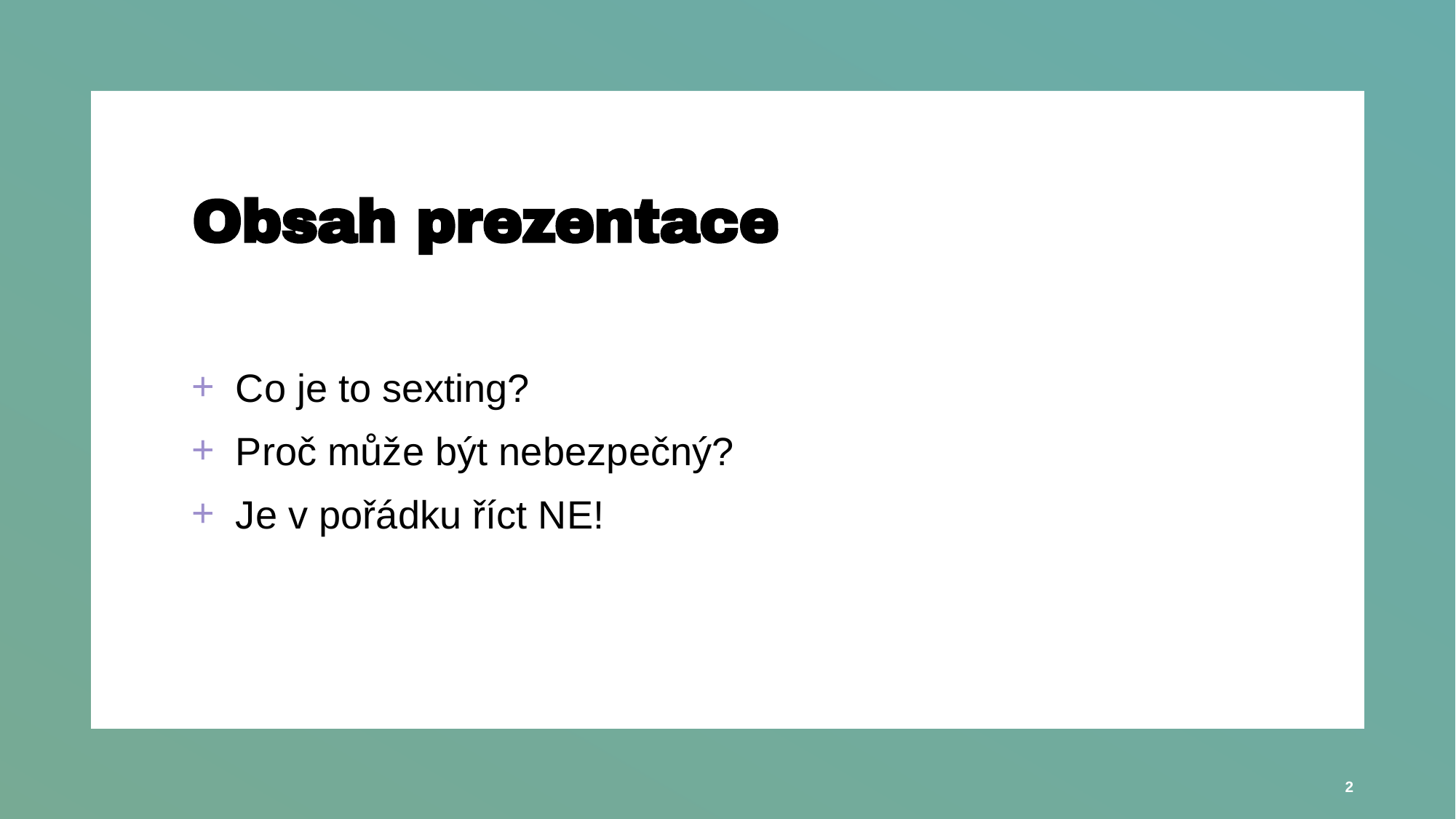

# Obsah prezentace
Co je to sexting?
Proč může být nebezpečný?
Je v pořádku říct NE!
2